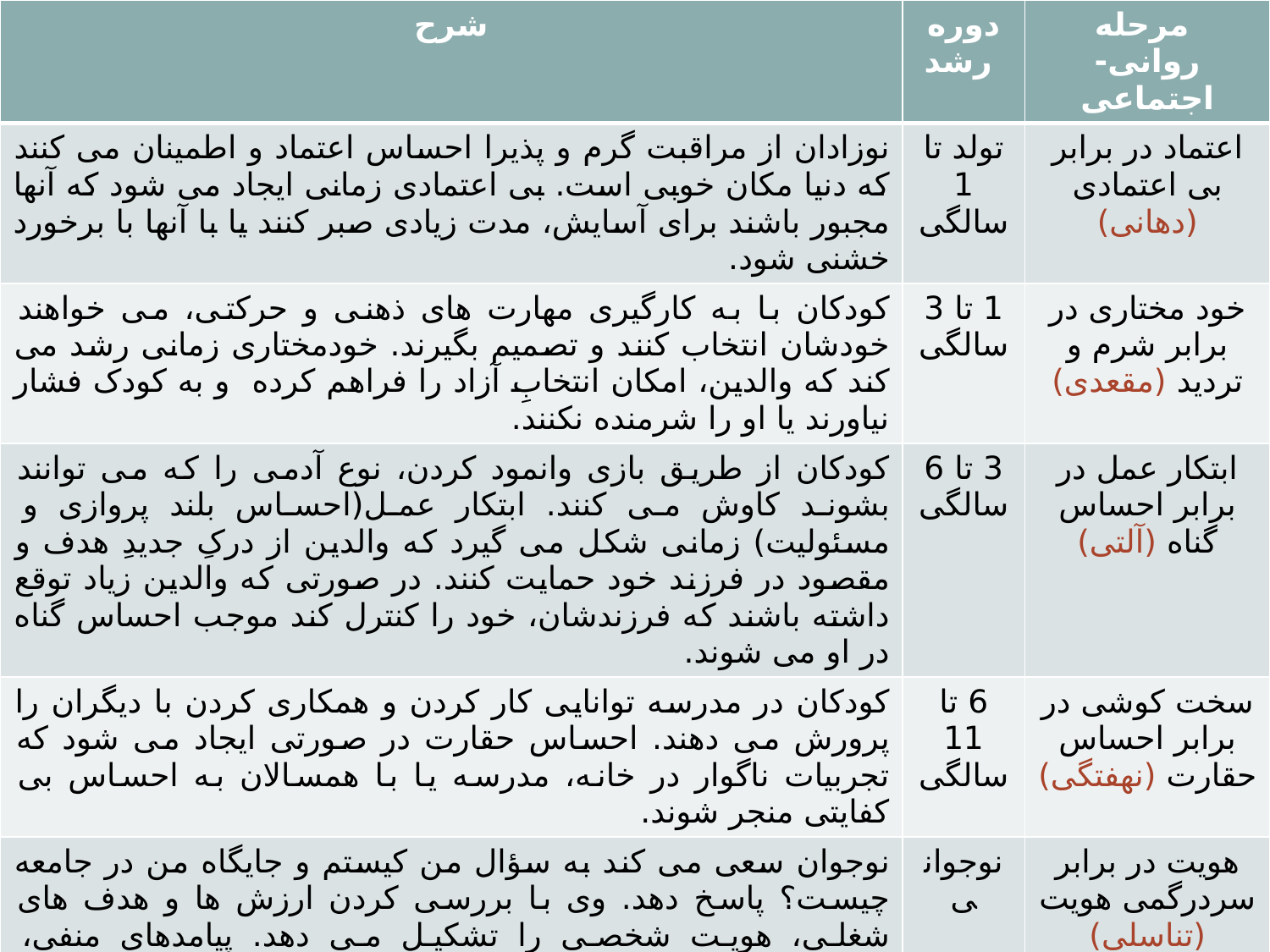

| شرح | دوره رشد | مرحله روانی- اجتماعی |
| --- | --- | --- |
| نوزادان از مراقبت گرم و پذیرا احساس اعتماد و اطمینان می کنند که دنیا مکان خوبی است. بی اعتمادی زمانی ایجاد می شود که آنها مجبور باشند برای آسایش، مدت زیادی صبر کنند یا با آنها با برخورد خشنی شود. | تولد تا 1 سالگی | اعتماد در برابر بی اعتمادی (دهانی) |
| کودکان با به کارگیری مهارت های ذهنی و حرکتی، می خواهند خودشان انتخاب کنند و تصمیم بگیرند. خودمختاری زمانی رشد می کند که والدین، امکان انتخابِ آزاد را فراهم کرده و به کودک فشار نیاورند یا او را شرمنده نکنند. | 1 تا 3 سالگی | خود مختاری در برابر شرم و تردید (مقعدی) |
| کودکان از طریق بازی وانمود کردن، نوع آدمی را که می توانند بشوند کاوش می کنند. ابتکار عمل(احساس بلند پروازی و مسئولیت) زمانی شکل می گیرد که والدین از درکِ جدیدِ هدف و مقصود در فرزند خود حمایت کنند. در صورتی که والدین زیاد توقع داشته باشند که فرزندشان، خود را کنترل کند موجب احساس گناه در او می شوند. | 3 تا 6 سالگی | ابتکار عمل در برابر احساس گناه (آلتی) |
| کودکان در مدرسه توانایی کار کردن و همکاری کردن با دیگران را پرورش می دهند. احساس حقارت در صورتی ایجاد می شود که تجربیات ناگوار در خانه، مدرسه یا با همسالان به احساس بی کفایتی منجر شوند. | 6 تا 11 سالگی | سخت کوشی در برابر احساس حقارت (نهفتگی) |
| نوجوان سعی می کند به سؤال من کیستم و جایگاه من در جامعه چیست؟ پاسخ دهد. وی با بررسی کردن ارزش ها و هدف های شغلی، هویت شخصی را تشکیل می دهد. پیامدهای منفی، سردرگمی درباره نقش های بزرگسالی در آینده است. | نوجوانی | هویت در برابر سردرگمی هویت (تناسلی) |
| جوانان سعی می کنند روابط صمیمانه با دیگران برقرار کنند. برخی افراد به دلیل ناامیدی های قبلی نمی توانند روابط صمیمانه برقرار کنند و منزوی می مانند. | اوایل بزرگسالی(جوانی) | صمیمیت در برابر انزوا |
| افراد میانسال از طریق بزرگ کردن فرزندان، مراقبت کردن از دیگران، یا کار خلاق به نسل بعدی کمک می کنند.کسی که در زمینه شکست بخورد احساس می کند دستاورد بامعنایی نداشته است. | میانسالی | زایندگی در برابر رکود |
| افراد پیر به نوع آدمی که بودند می اندیشند. انسجام از این احساس ناشی می شود که زندگی همان گونه که اتفاق افتاده ارزش زیستن را داشته است. کسانی که از زندگی خود ناراضی هستند از مرگ می ترسند. | اواخر بزرگسالی (پیری) | انسجام خود در برابر ناامیدی |
www.modirkade.ir